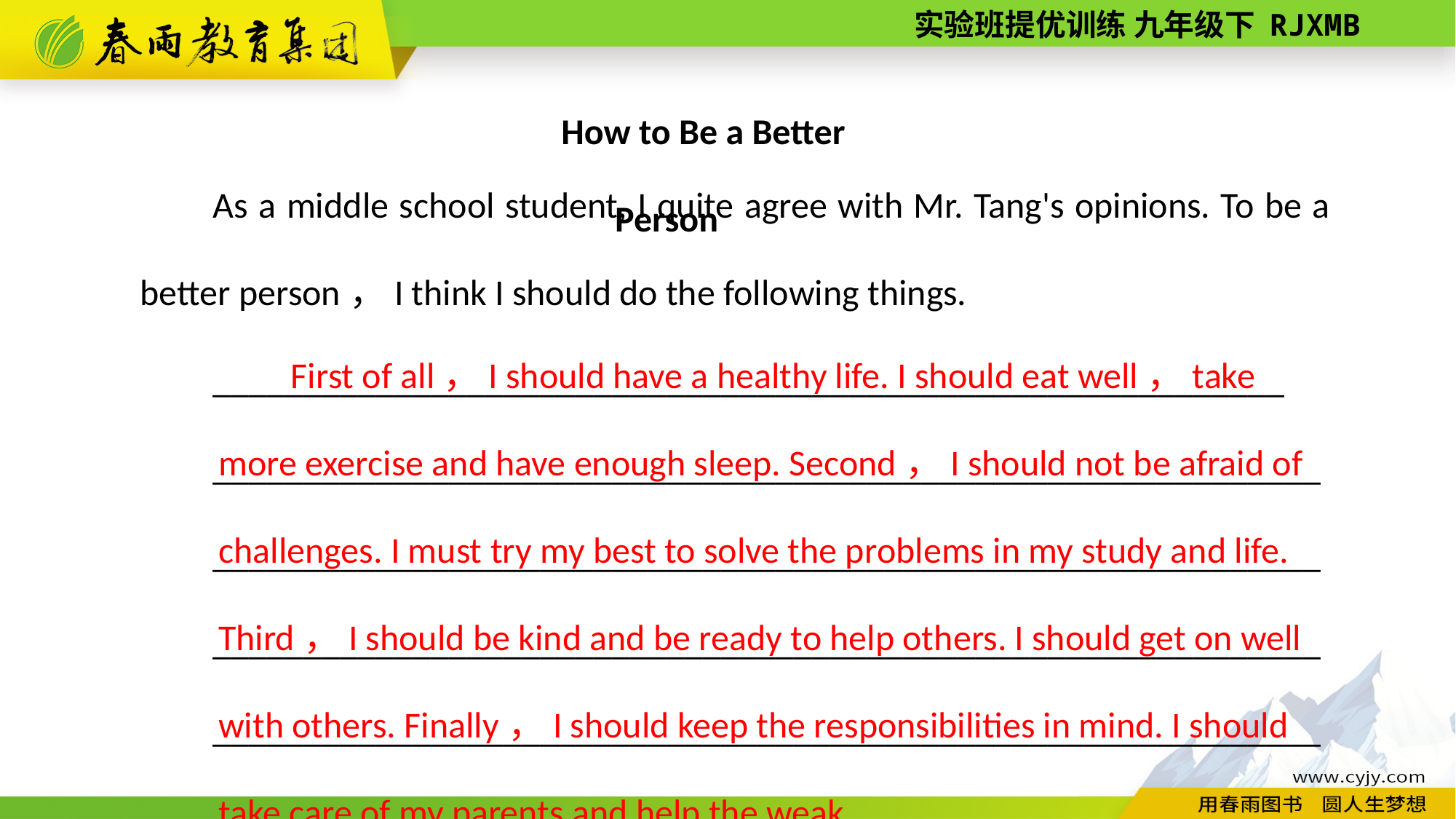

How to Be a Better Person
As a middle school student, I quite agree with Mr. Tang's opinions. To be a better person，I think I should do the following things.
___________________________________________________________
_____________________________________________________________
_____________________________________________________________
_____________________________________________________________
_____________________________________________________________
First of all，I should have a healthy life. I should eat well，take more exercise and have enough sleep. Second，I should not be afraid of challenges. I must try my best to solve the problems in my study and life. Third，I should be kind and be ready to help others. I should get on well with others. Finally，I should keep the responsibilities in mind. I should take care of my parents and help the weak.